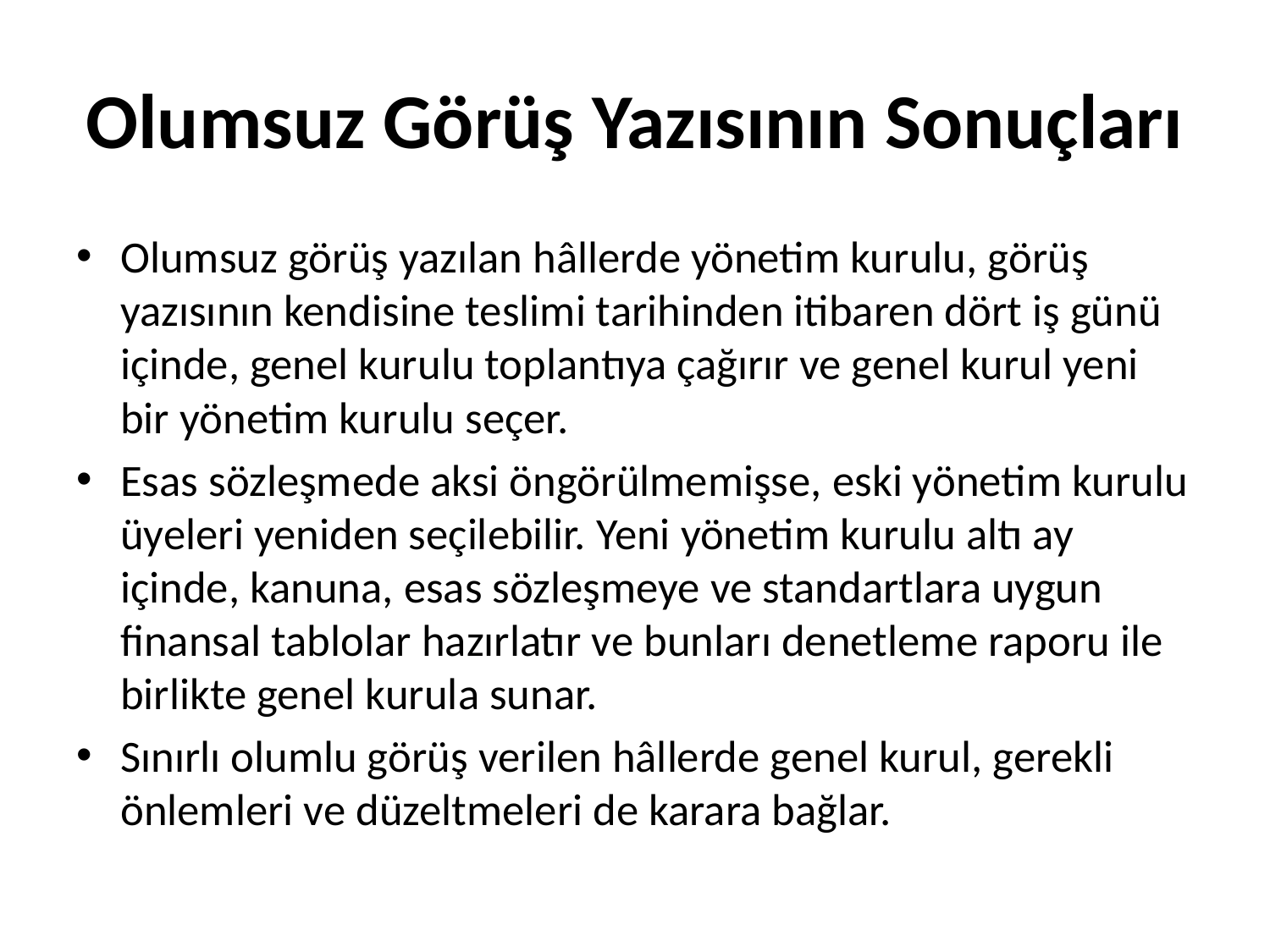

# Olumsuz Görüş Yazısının Sonuçları
Olumsuz görüş yazılan hâllerde yönetim kurulu, görüş yazısının kendisine teslimi tarihinden itibaren dört iş günü içinde, genel kurulu toplantıya çağırır ve genel kurul yeni bir yönetim kurulu seçer.
Esas sözleşmede aksi öngörülmemişse, eski yönetim kurulu üyeleri yeniden seçilebilir. Yeni yönetim kurulu altı ay içinde, kanuna, esas sözleşmeye ve standartlara uygun finansal tablolar hazırlatır ve bunları denetleme raporu ile birlikte genel kurula sunar.
Sınırlı olumlu görüş verilen hâllerde genel kurul, gerekli önlemleri ve düzeltmeleri de karara bağlar.